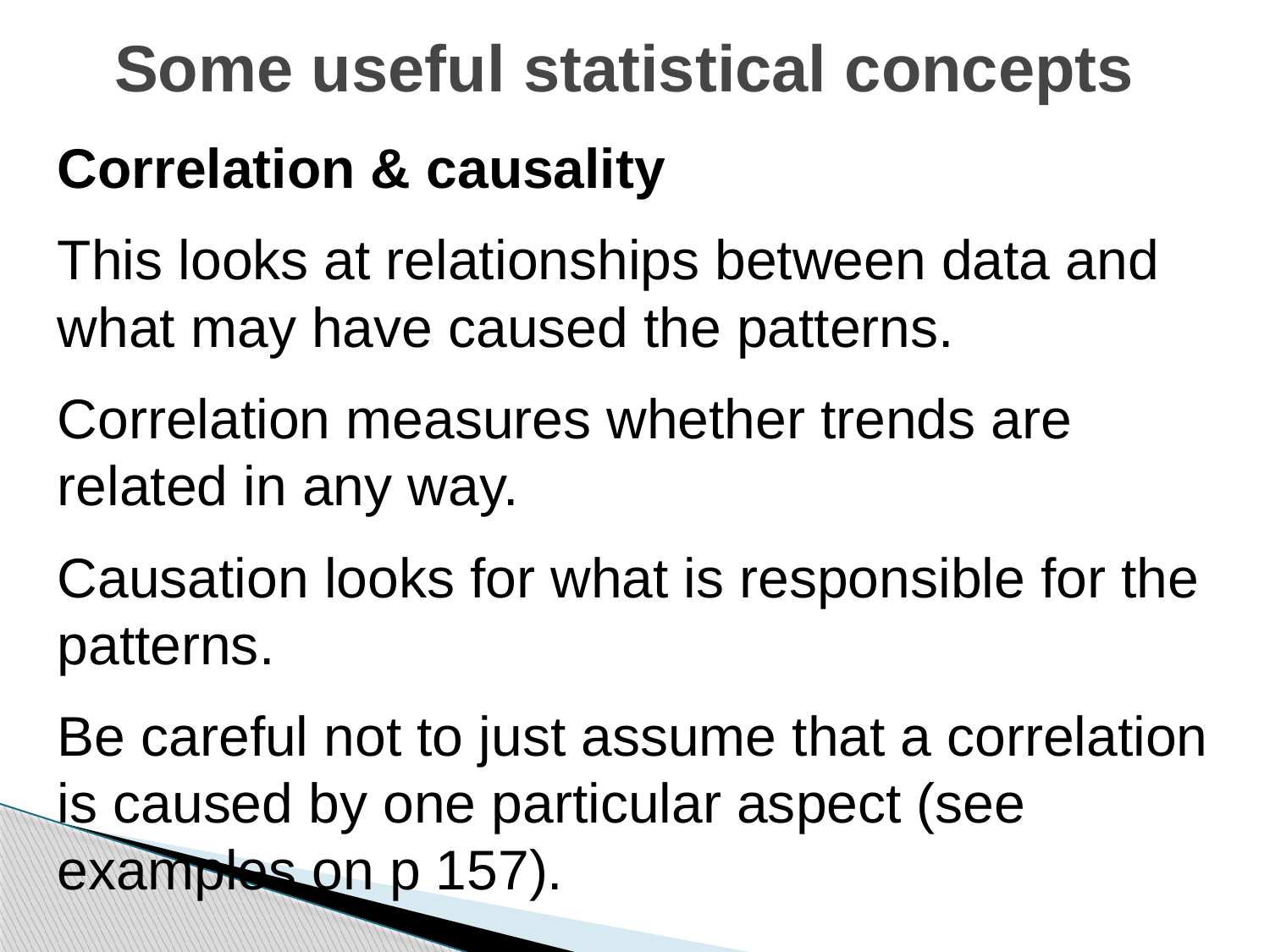

# Some useful statistical concepts
Correlation & causality
This looks at relationships between data and what may have caused the patterns.
Correlation measures whether trends are related in any way.
Causation looks for what is responsible for the patterns.
Be careful not to just assume that a correlation is caused by one particular aspect (see examples on p 157).